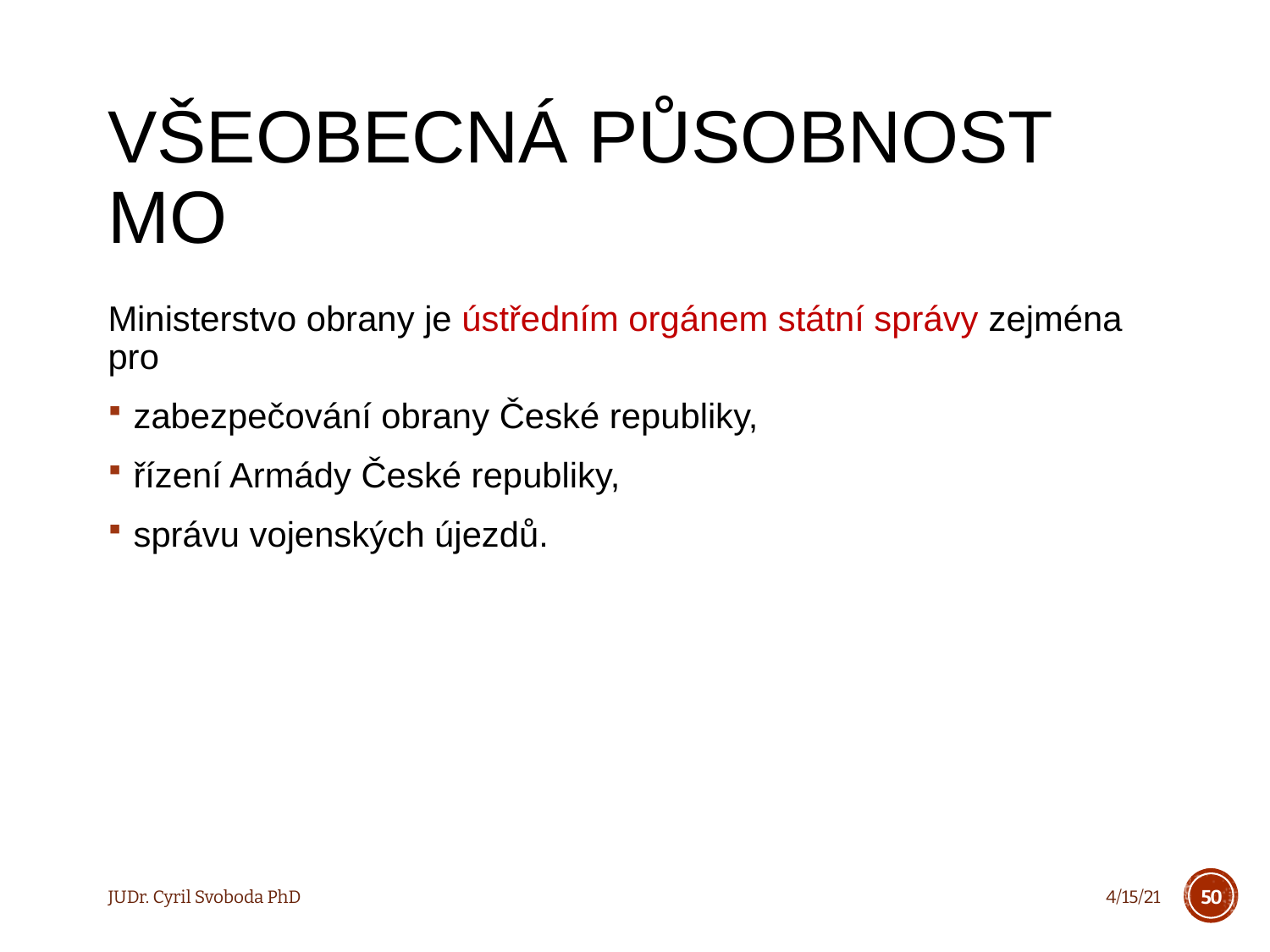

# Všeobecná působnost MO
Ministerstvo obrany je ústředním orgánem státní správy zejména pro
zabezpečování obrany České republiky,
řízení Armády České republiky,
správu vojenských újezdů.

JUDr. Cyril Svoboda PhD
4/15/21
50